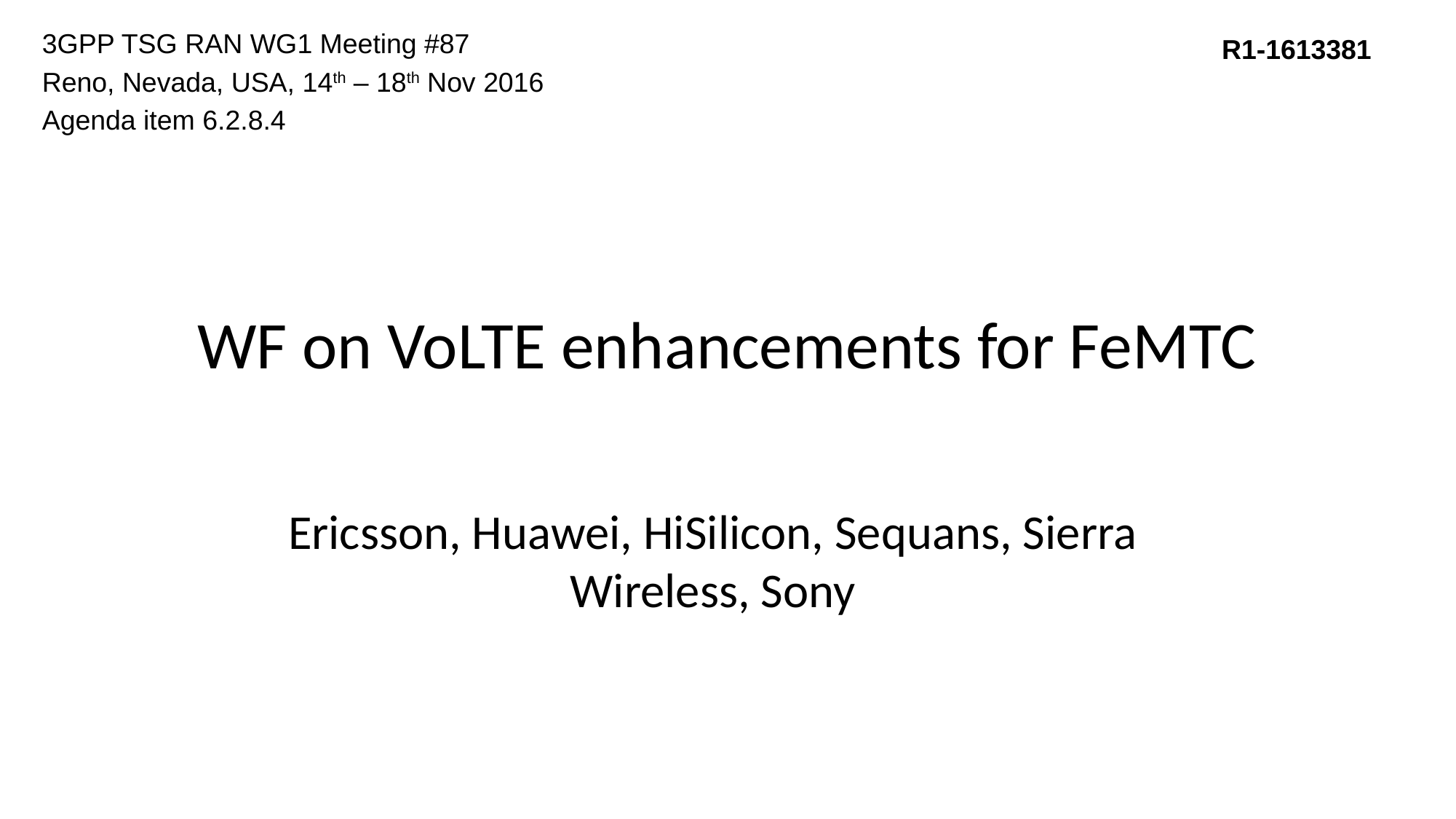

3GPP TSG RAN WG1 Meeting #87
Reno, Nevada, USA, 14th – 18th Nov 2016
Agenda item 6.2.8.4
R1-1613381
# WF on VoLTE enhancements for FeMTC
Ericsson, Huawei, HiSilicon, Sequans, Sierra Wireless, Sony